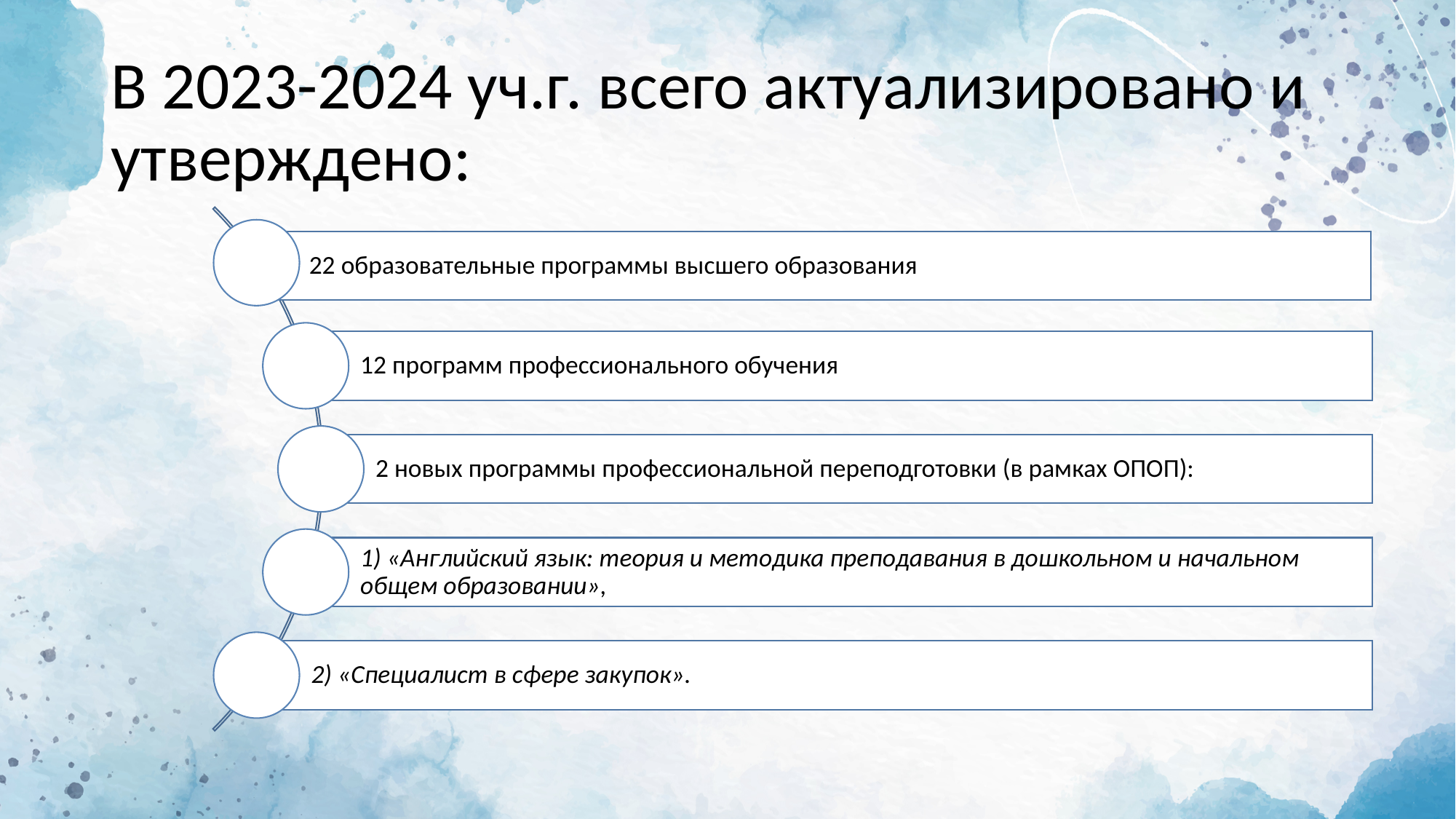

# В 2023-2024 уч.г. всего актуализировано и утверждено:
22 образовательные программы высшего образования
12 программ профессионального обучения
2 новых программы профессиональной переподготовки (в рамках ОПОП):
1) «Английский язык: теория и методика преподавания в дошкольном и начальном общем образовании»,
2) «Специалист в сфере закупок».